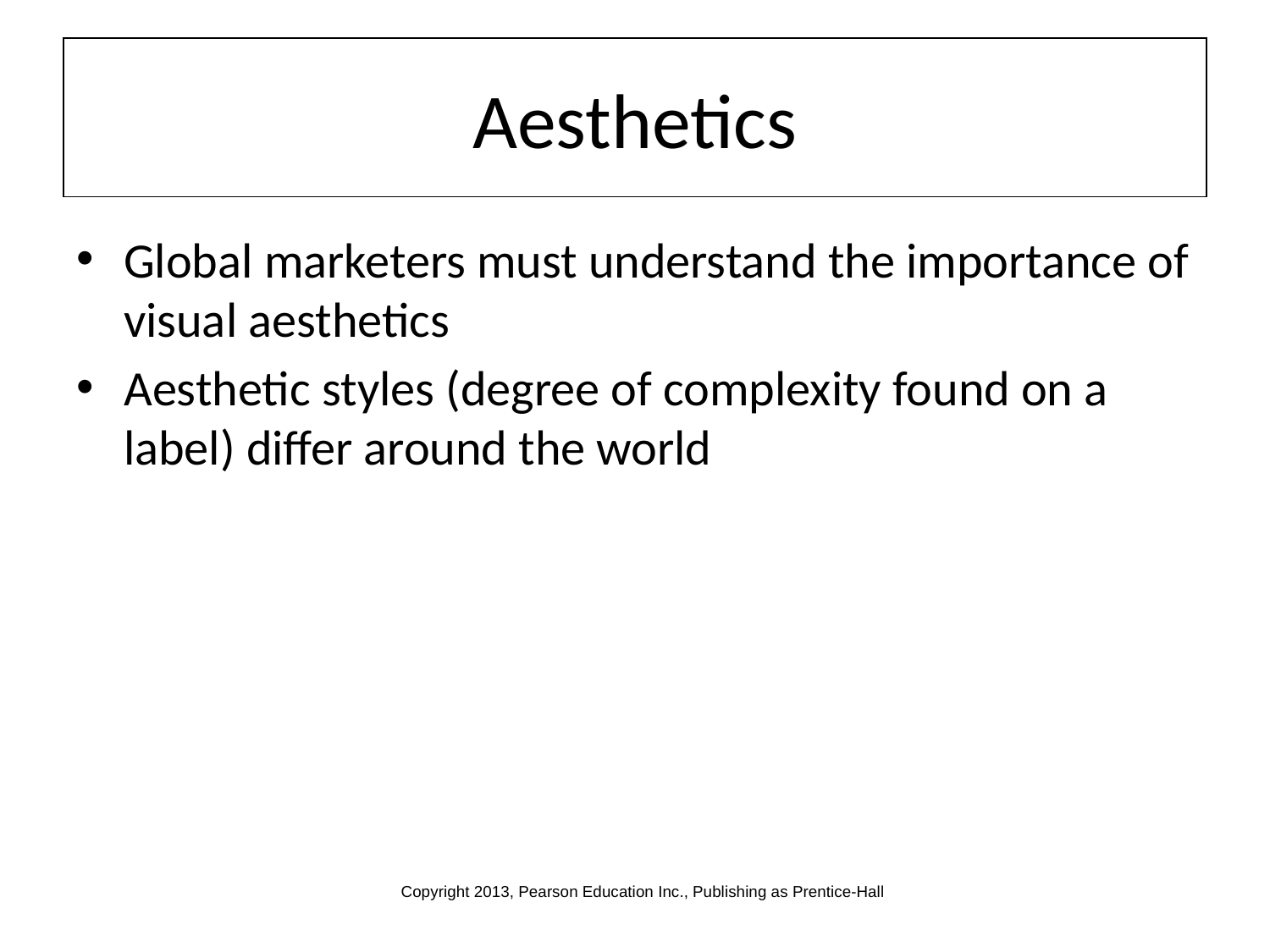

# Aesthetics
Global marketers must understand the importance of visual aesthetics
Aesthetic styles (degree of complexity found on a label) differ around the world

Copyright 2013, Pearson Education Inc., Publishing as Prentice-Hall